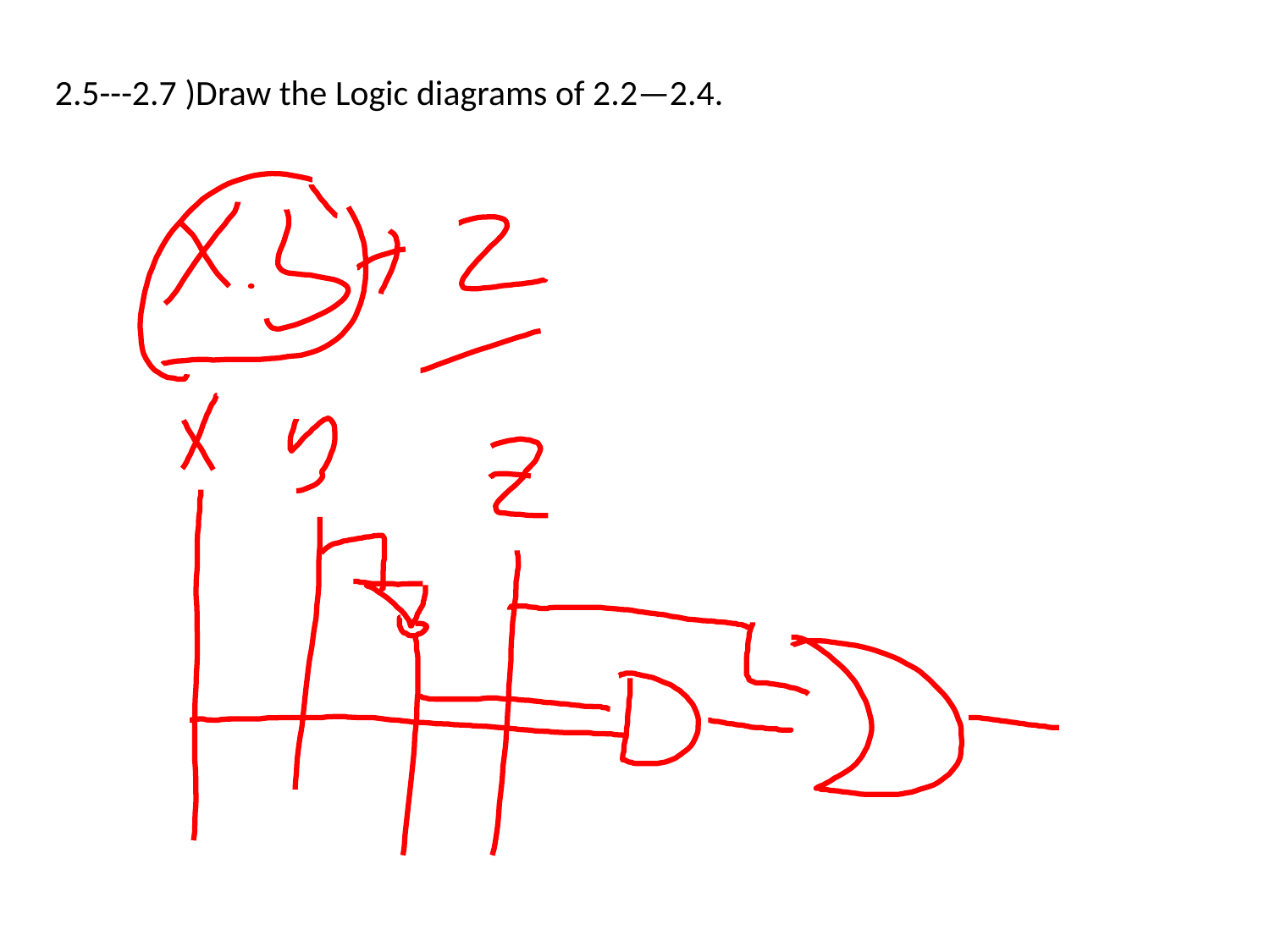

2.5---2.7 )Draw the Logic diagrams of 2.2—2.4.